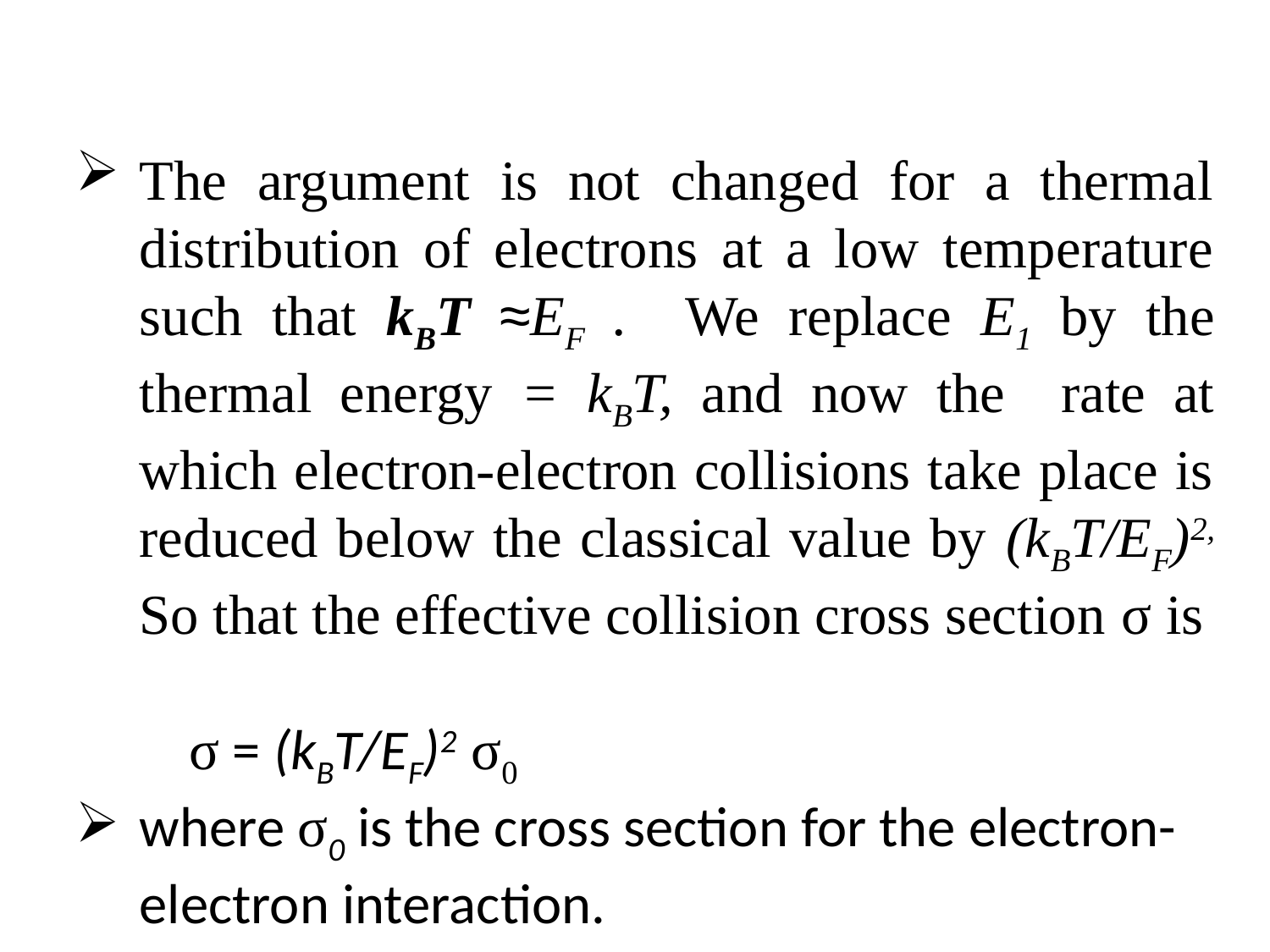

The argument is not changed for a thermal distribution of electrons at a low temperature such that kBT ≈EF .  We replace E1 by the thermal energy = kBT, and now the  rate at which electron-electron collisions take place is reduced below the classical value by (kBT/EF)2, So that the effective collision cross section σ is

        σ = (kBT/EF)2 σ0
where σ0 is the cross section for the electron-electron interaction.